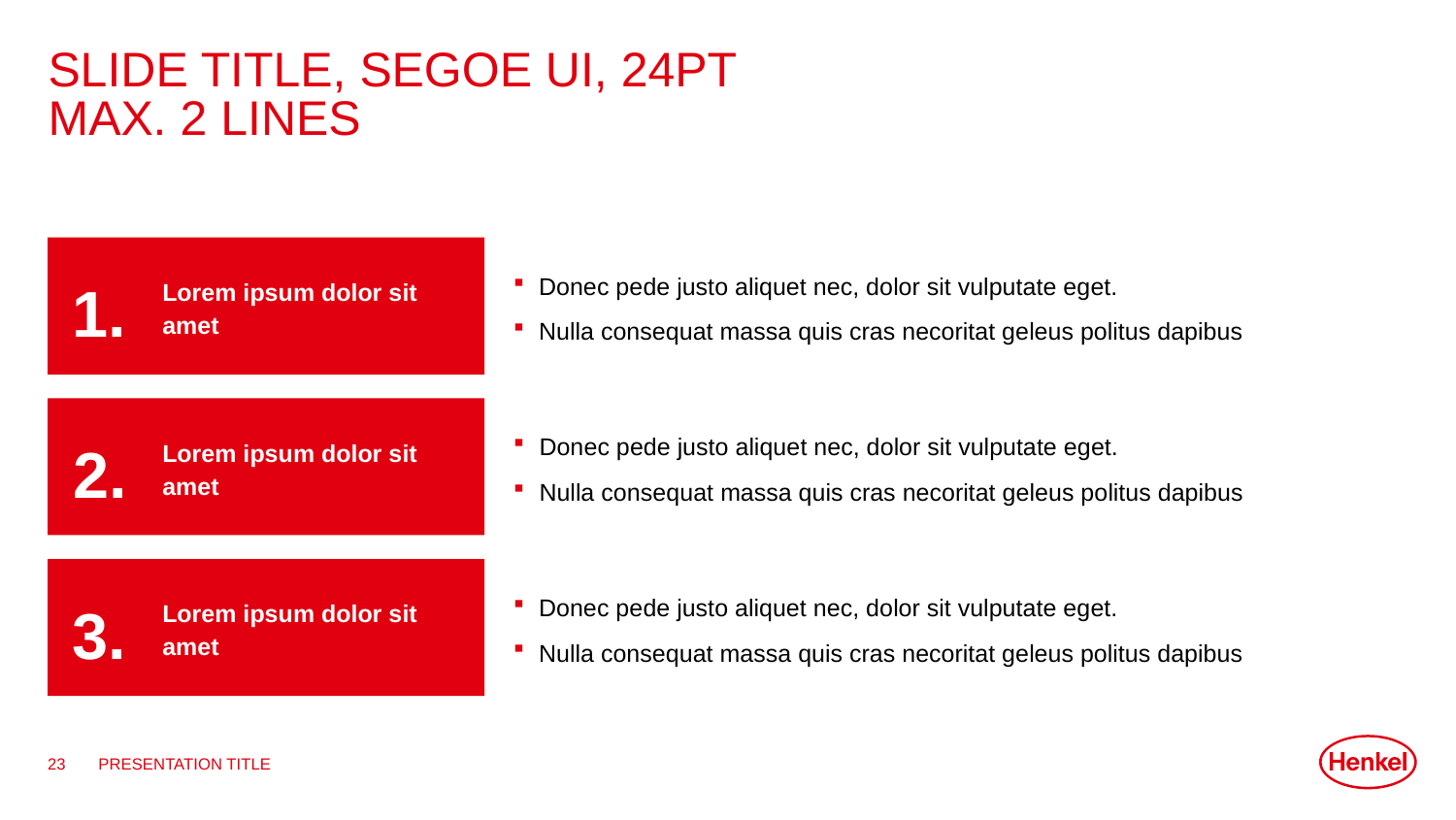

# Slide Title, Segoe UI, 24pt Max. 2 Lines
Lorem ipsum dolor sit amet
1.
Donec pede justo aliquet nec, dolor sit vulputate eget.
Nulla consequat massa quis cras necoritat geleus politus dapibus
Lorem ipsum dolor sit amet
2.
Donec pede justo aliquet nec, dolor sit vulputate eget.
Nulla consequat massa quis cras necoritat geleus politus dapibus
Lorem ipsum dolor sit amet
Donec pede justo aliquet nec, dolor sit vulputate eget.
Nulla consequat massa quis cras necoritat geleus politus dapibus
3.
23
Presentation title